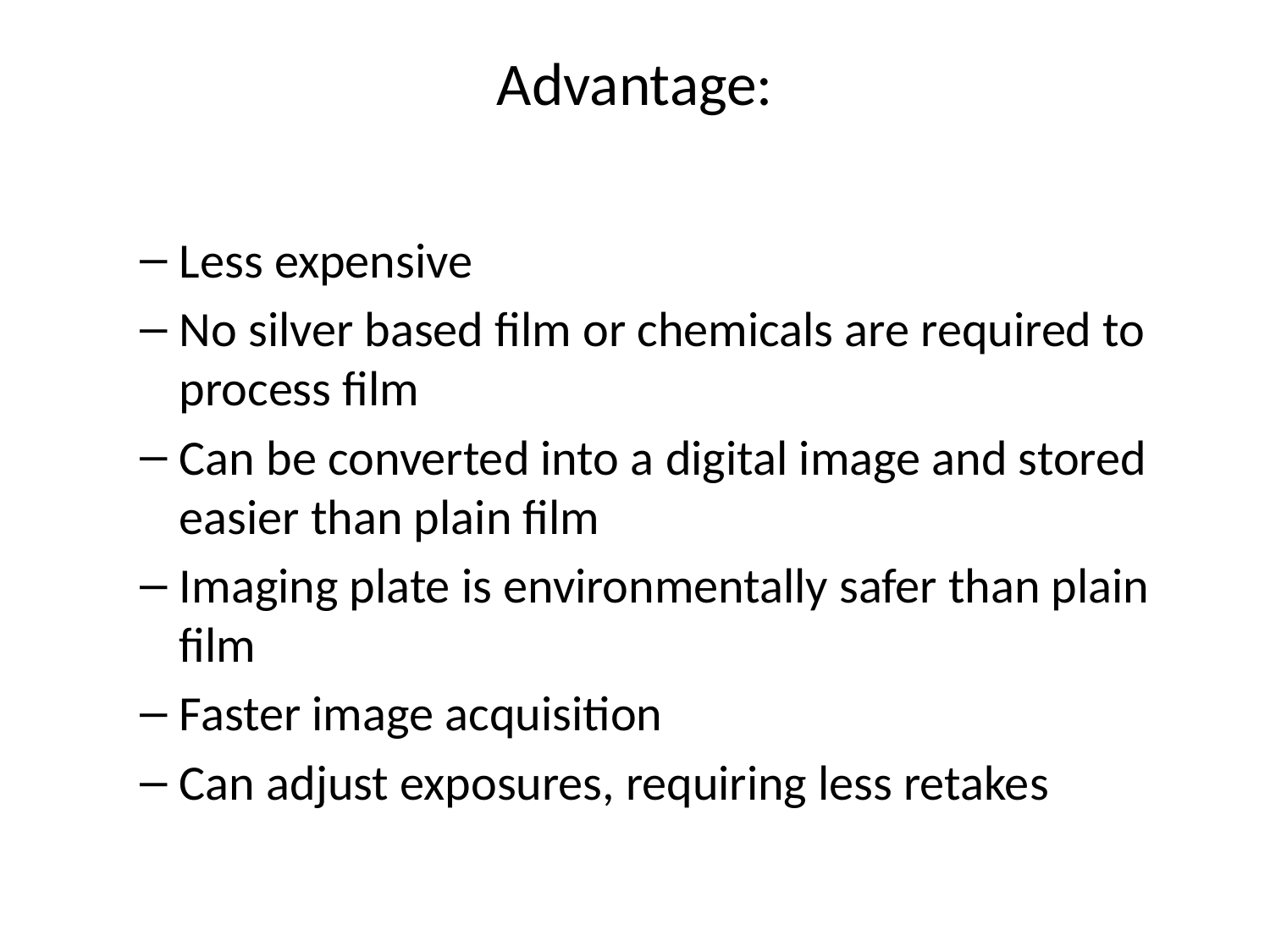

# Advantage:
Less expensive
No silver based film or chemicals are required to process film
Can be converted into a digital image and stored easier than plain film
Imaging plate is environmentally safer than plain film
Faster image acquisition
Can adjust exposures, requiring less retakes